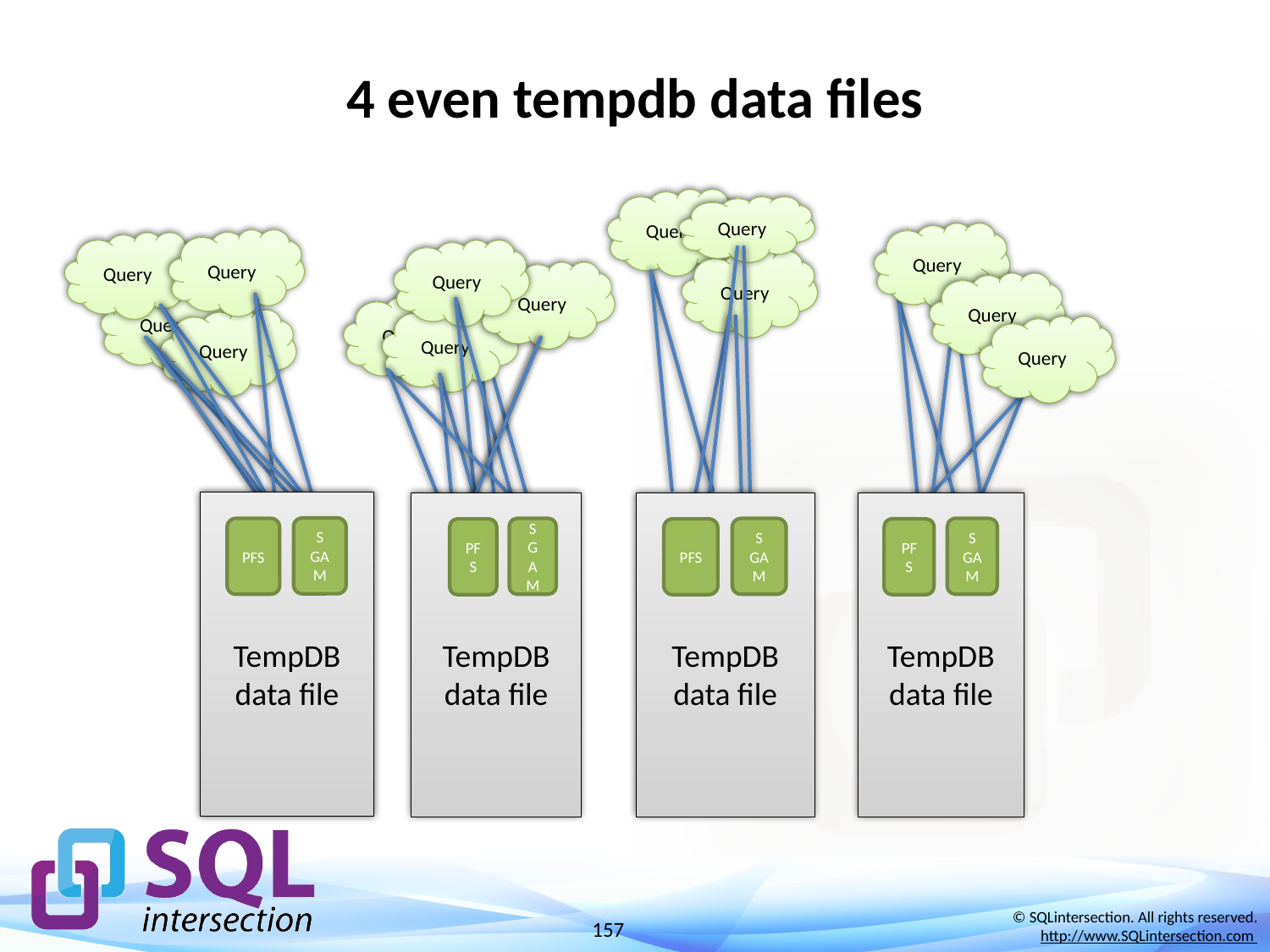

# 4 even tempdb data files
Query
Query
Query
Query
Query
Query
Query
Query
Query
Query
Query
Query
Query
Query

TempDB data file
S
GAM
PFS

TempDB data file
S
GAM
PFS

TempDB data file
S
GAM
PFS

TempDB data file
S
GAM
PFS